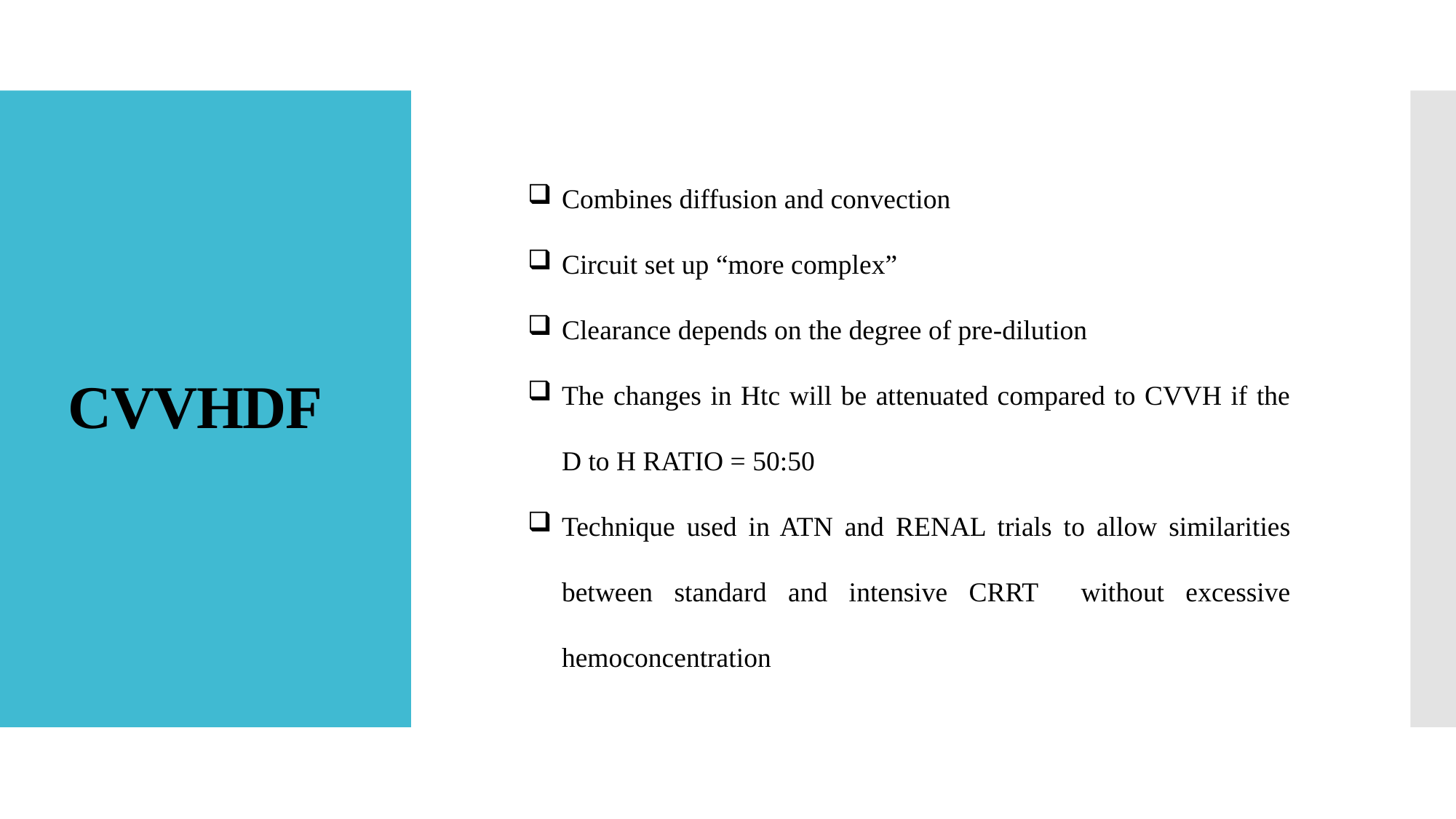

# CVVHDF
Combines diffusion and convection
Circuit set up “more complex”
Clearance depends on the degree of pre-dilution
The changes in Htc will be attenuated compared to CVVH if the D to H RATIO = 50:50
Technique used in ATN and RENAL trials to allow similarities between standard and intensive CRRT  without excessive hemoconcentration